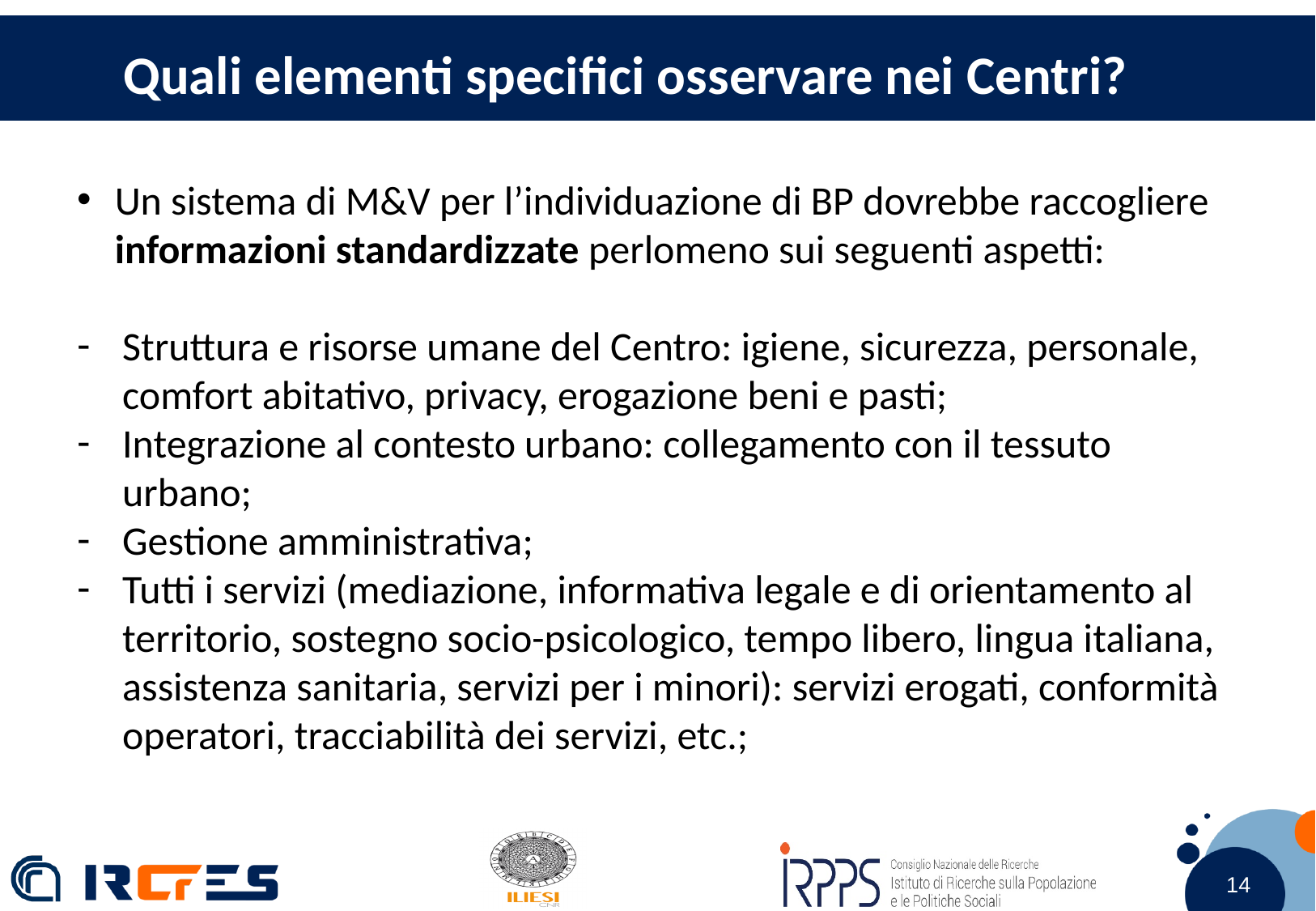

Quali elementi specifici osservare nei Centri?
Un sistema di M&V per l’individuazione di BP dovrebbe raccogliere informazioni standardizzate perlomeno sui seguenti aspetti:

Struttura e risorse umane del Centro: igiene, sicurezza, personale, comfort abitativo, privacy, erogazione beni e pasti;
Integrazione al contesto urbano: collegamento con il tessuto urbano;
Gestione amministrativa;
Tutti i servizi (mediazione, informativa legale e di orientamento al territorio, sostegno socio-psicologico, tempo libero, lingua italiana, assistenza sanitaria, servizi per i minori): servizi erogati, conformità operatori, tracciabilità dei servizi, etc.;